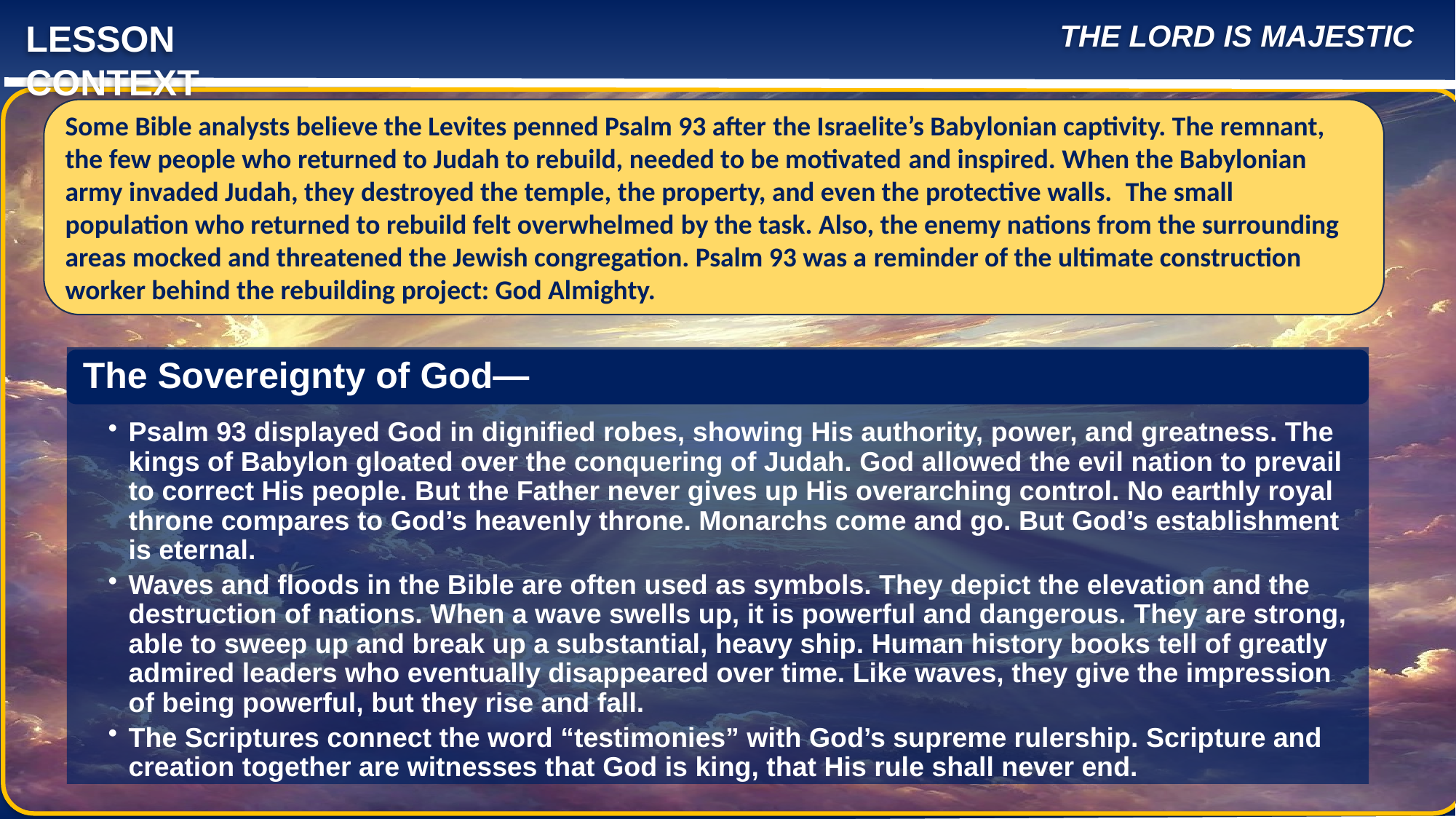

The Lord Is Majestic
LESSON CONTEXT

Some Bible analysts believe the Levites penned Psalm 93 after the Israelite’s Babylonian captivity. The remnant, the few people who returned to Judah to rebuild, needed to be motivated and inspired. When the Babylonian army invaded Judah, they destroyed the temple, the property, and even the protective walls.  The small population who returned to rebuild felt overwhelmed by the task. Also, the enemy nations from the surrounding areas mocked and threatened the Jewish congregation. Psalm 93 was a reminder of the ultimate construction worker behind the rebuilding project: God Almighty.

The Sovereignty of God—
Psalm 93 displayed God in dignified robes, showing His authority, power, and greatness. The kings of Babylon gloated over the conquering of Judah. God allowed the evil nation to prevail to correct His people. But the Father never gives up His overarching control. No earthly royal throne compares to God’s heavenly throne. Monarchs come and go. But God’s establishment is eternal.
Waves and floods in the Bible are often used as symbols. They depict the elevation and the destruction of nations. When a wave swells up, it is powerful and dangerous. They are strong, able to sweep up and break up a substantial, heavy ship. Human history books tell of greatly admired leaders who eventually disappeared over time. Like waves, they give the impression of being powerful, but they rise and fall.
The Scriptures connect the word “testimonies” with God’s supreme rulership. Scripture and creation together are witnesses that God is king, that His rule shall never end.